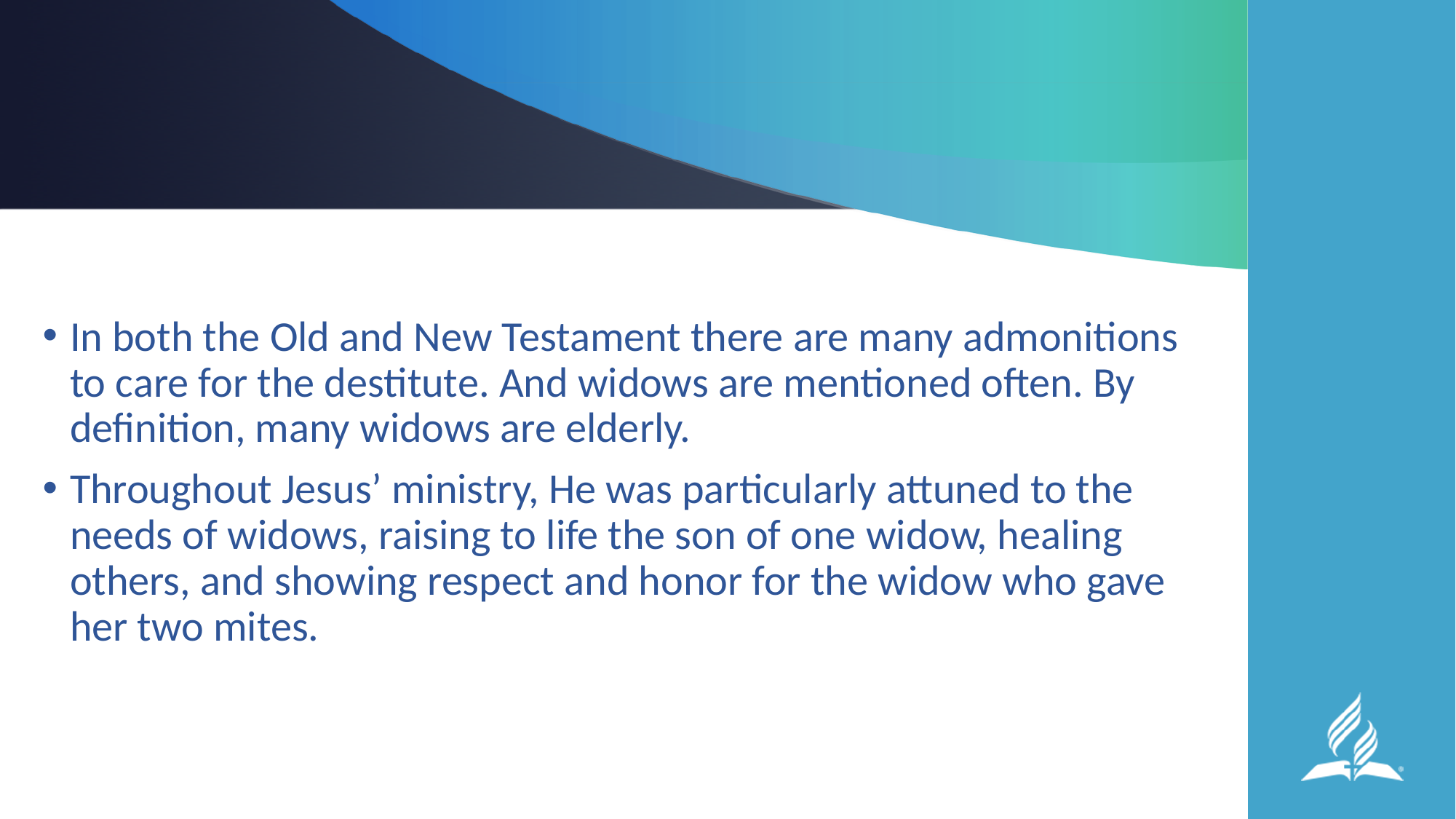

#
In both the Old and New Testament there are many admonitions to care for the destitute. And widows are mentioned often. By definition, many widows are elderly.
Throughout Jesus’ ministry, He was particularly attuned to the needs of widows, raising to life the son of one widow, healing others, and showing respect and honor for the widow who gave her two mites.